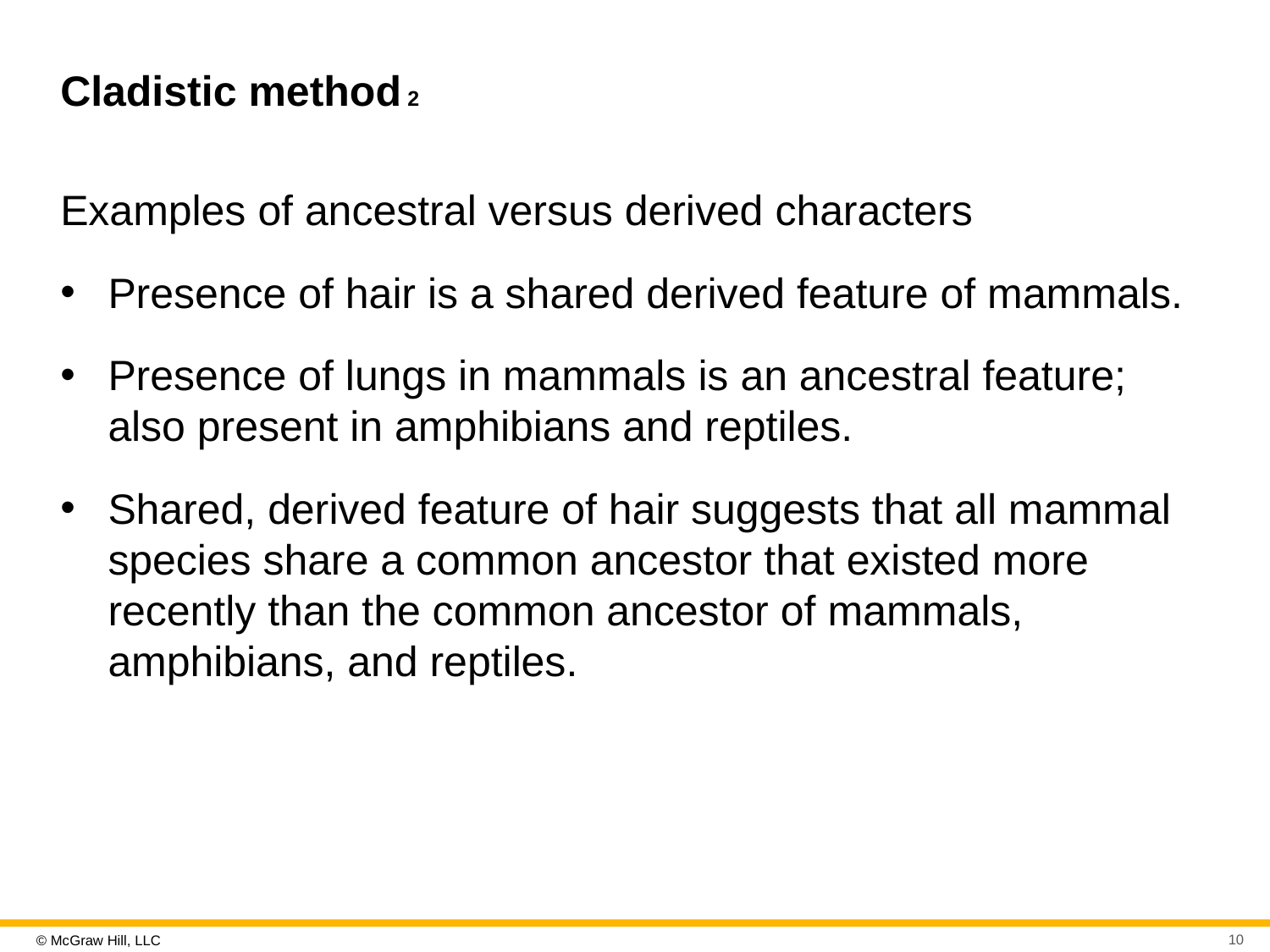

# Cladistic method 2
Examples of ancestral versus derived characters
Presence of hair is a shared derived feature of mammals.
Presence of lungs in mammals is an ancestral feature; also present in amphibians and reptiles.
Shared, derived feature of hair suggests that all mammal species share a common ancestor that existed more recently than the common ancestor of mammals, amphibians, and reptiles.
10